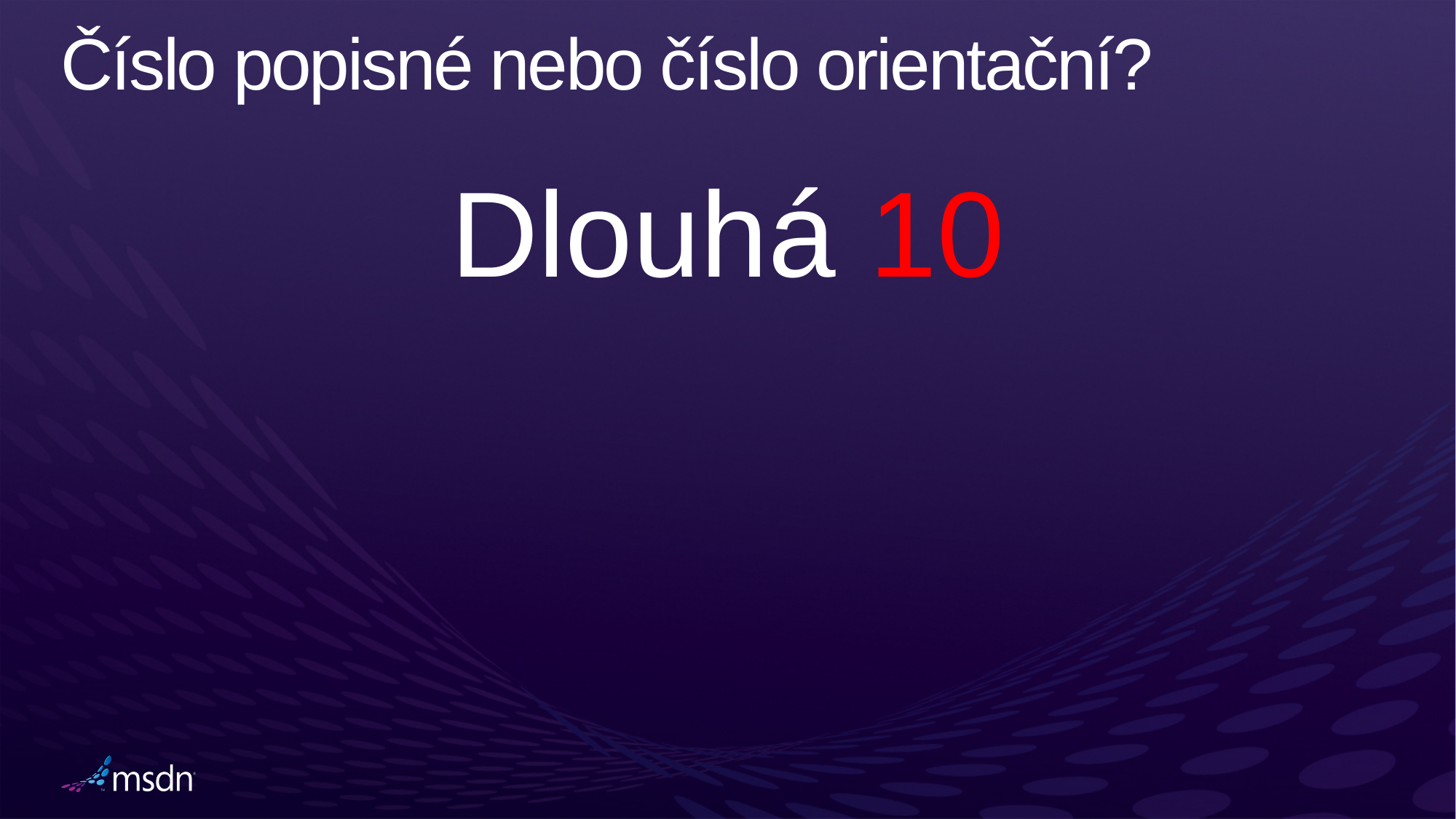

# Číslo popisné nebo číslo orientační?
Dlouhá 10